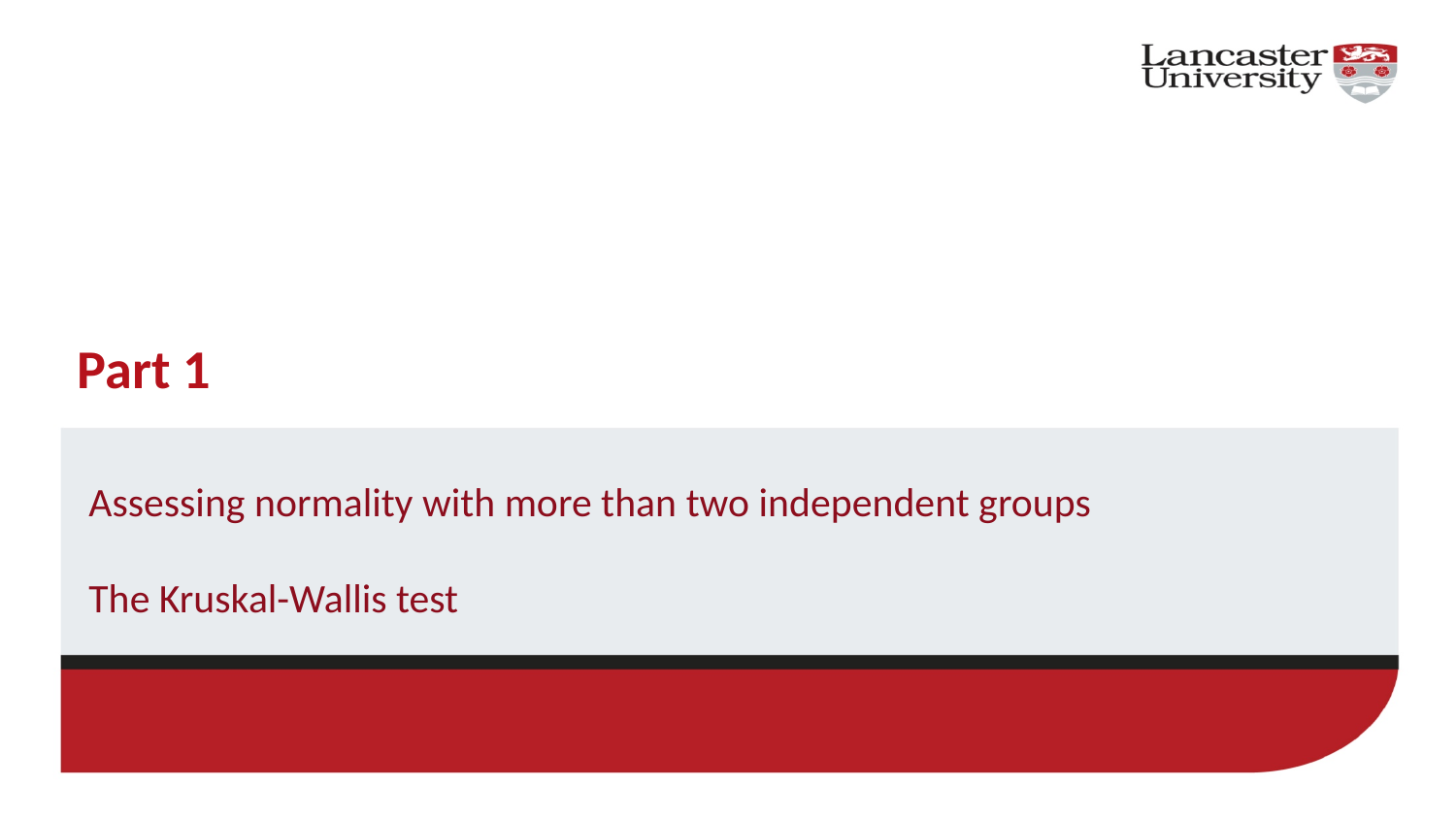

# Part 1
Assessing normality with more than two independent groups

The Kruskal-Wallis test